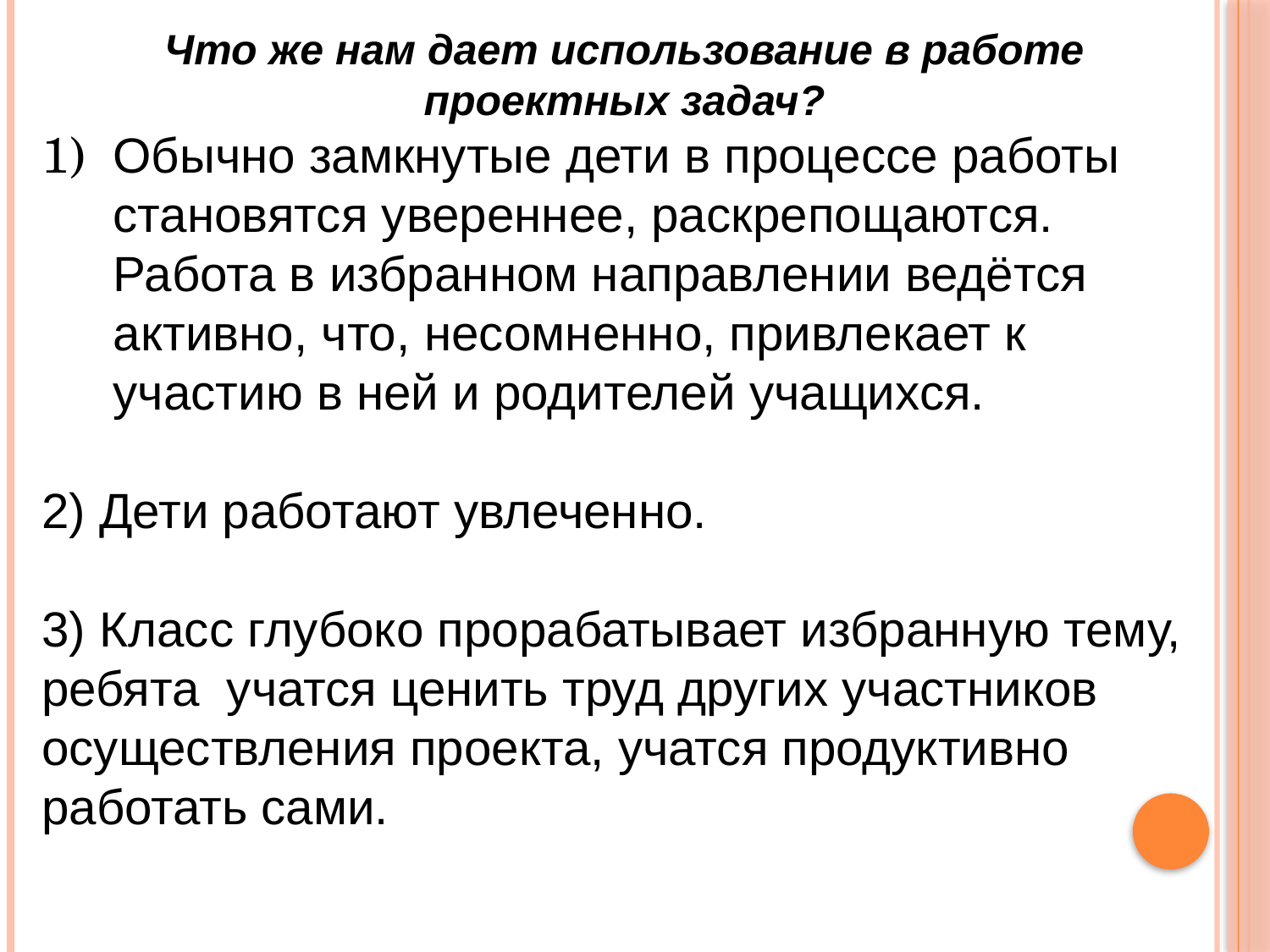

Что же нам дает использование в работе проектных задач?
Обычно замкнутые дети в процессе работы становятся увереннее, раскрепощаются. Работа в избранном направлении ведётся активно, что, несомненно, привлекает к участию в ней и родителей учащихся.

2) Дети работают увлеченно.

3) Класс глубоко прорабатывает избранную тему, ребята  учатся ценить труд других участников осуществления проекта, учатся продуктивно работать сами.